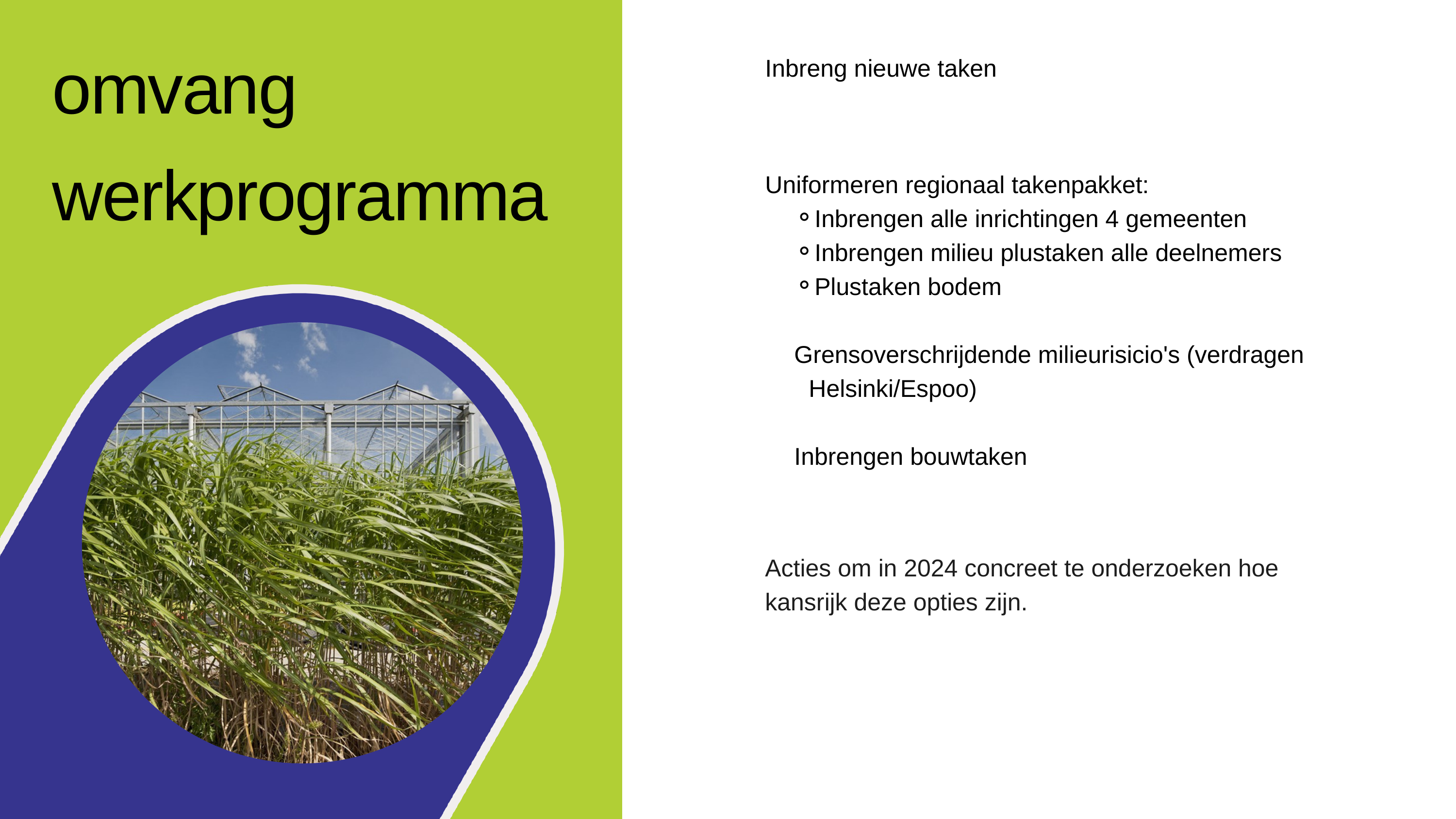

omvang werkprogramma
Inbreng nieuwe taken
Uniformeren regionaal takenpakket:
Inbrengen alle inrichtingen 4 gemeenten
Inbrengen milieu plustaken alle deelnemers
Plustaken bodem

Grensoverschrijdende milieurisicio's (verdragen Helsinki/Espoo)

Inbrengen bouwtaken

Acties om in 2024 concreet te onderzoeken hoe kansrijk deze opties zijn.